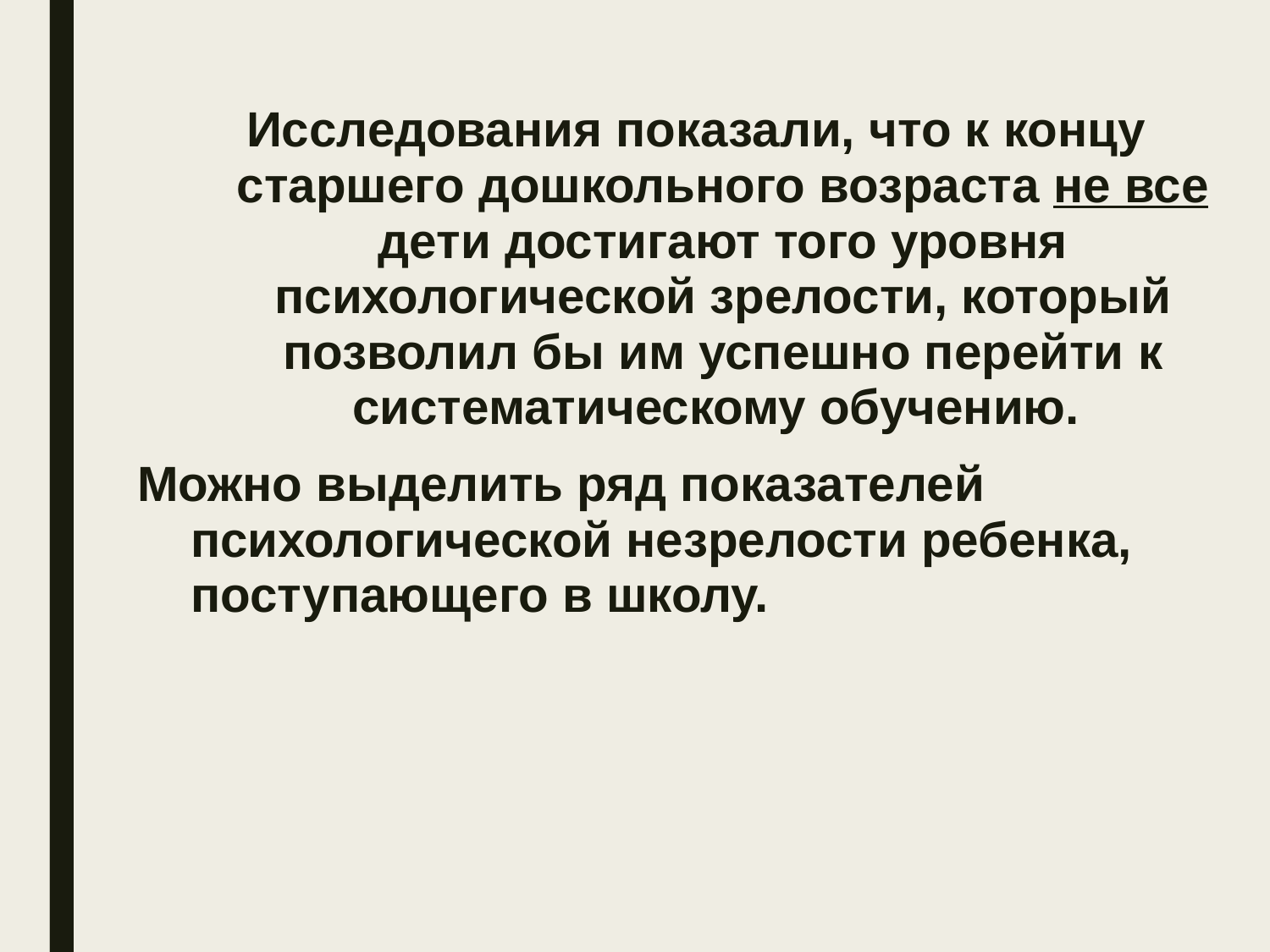

Исследования показали, что к концу старшего дошкольного возраста не все дети достигают того уровня психологической зрелости, который позволил бы им успешно пе­рейти к систематическому обучению.
Можно выделить ряд показателей психологической незрелости ребенка, поступающего в школу.